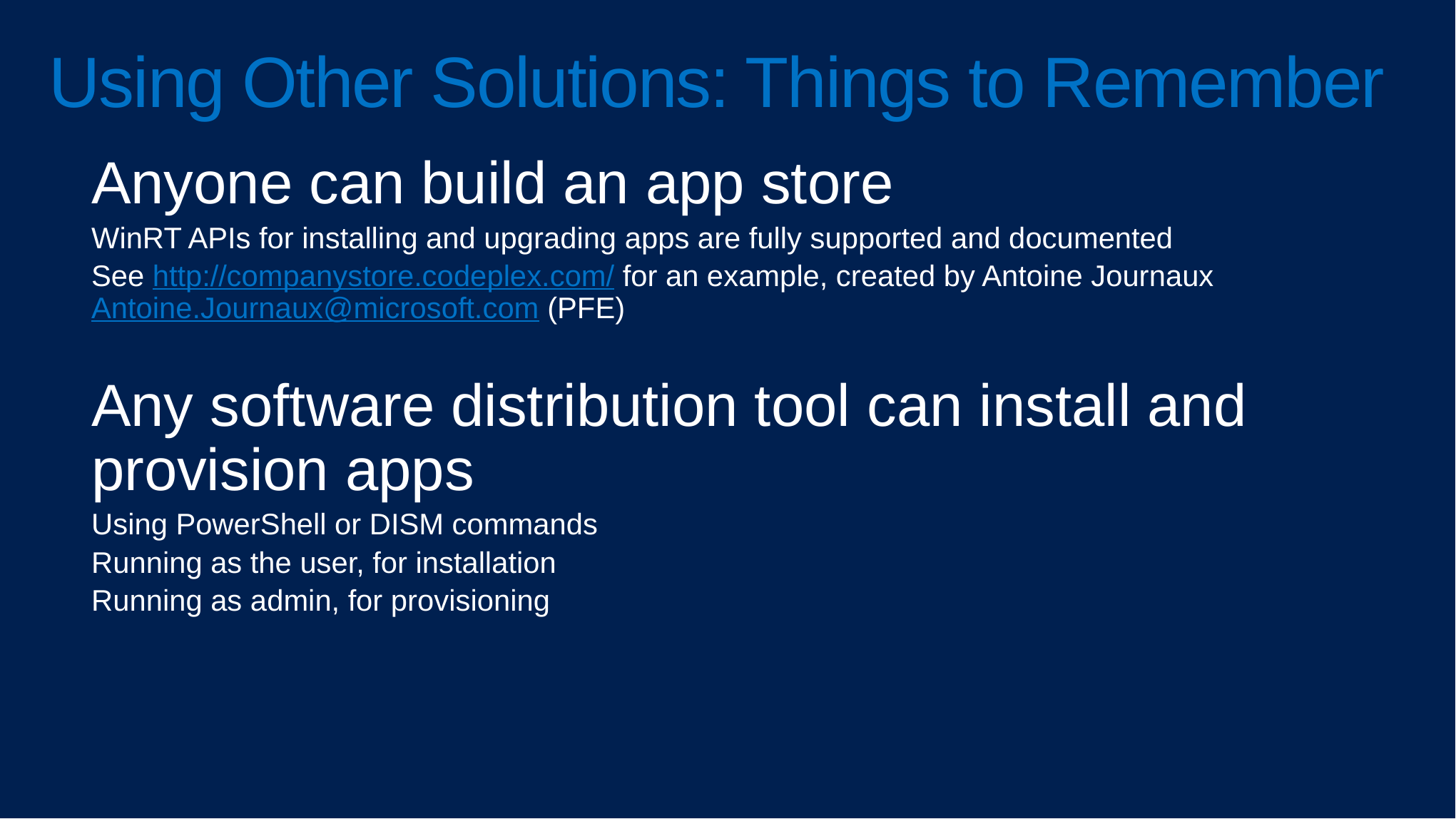

# Using Other Solutions: Things to Remember
Anyone can build an app store
WinRT APIs for installing and upgrading apps are fully supported and documented
See http://companystore.codeplex.com/ for an example, created by Antoine Journaux Antoine.Journaux@microsoft.com (PFE)

Any software distribution tool can install and provision apps
Using PowerShell or DISM commands
Running as the user, for installation
Running as admin, for provisioning